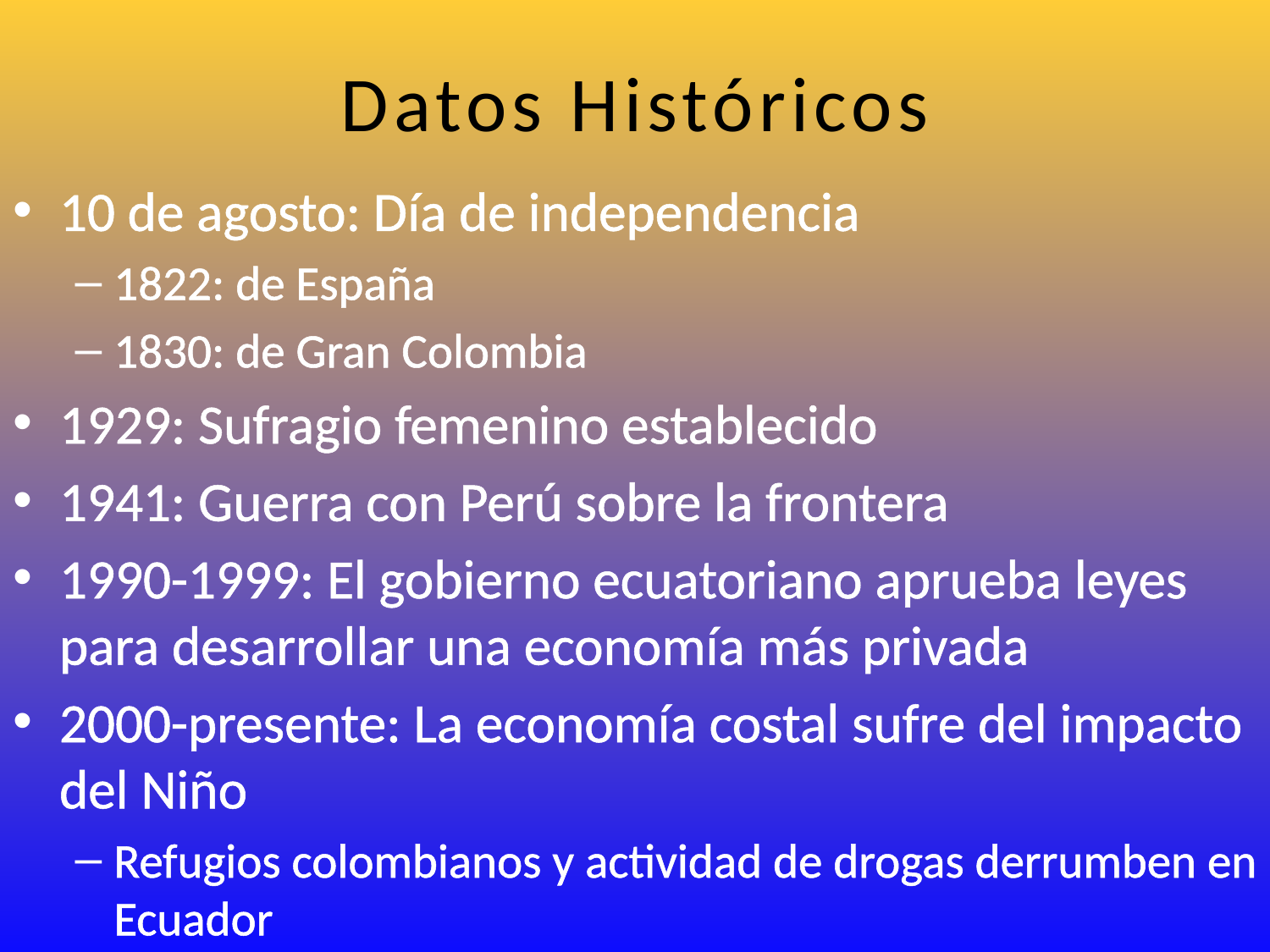

# Datos Históricos
10 de agosto: Día de independencia
1822: de España
1830: de Gran Colombia
1929: Sufragio femenino establecido
1941: Guerra con Perú sobre la frontera
1990-1999: El gobierno ecuatoriano aprueba leyes para desarrollar una economía más privada
2000-presente: La economía costal sufre del impacto del Niño
Refugios colombianos y actividad de drogas derrumben en Ecuador